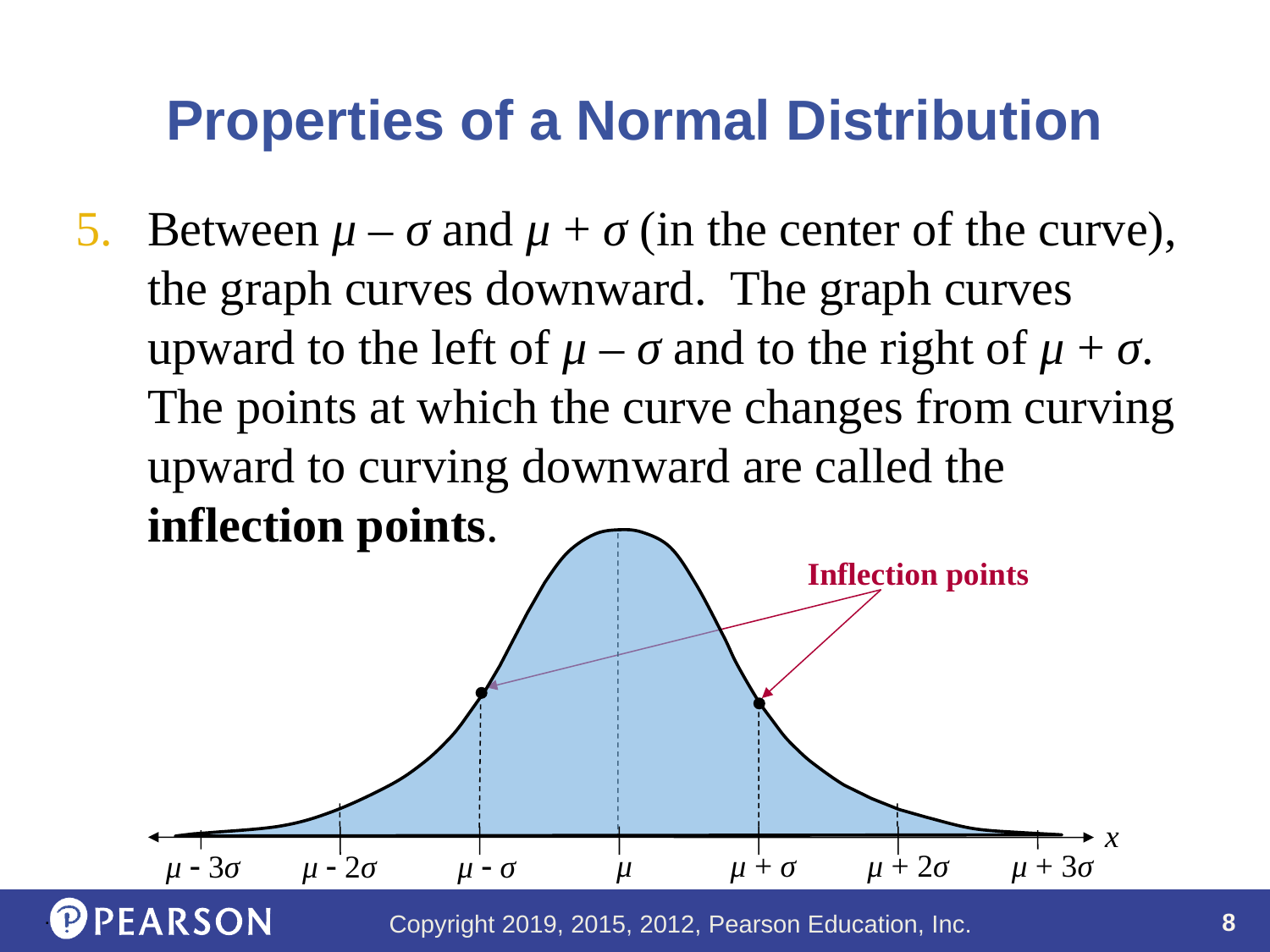

# Properties of a Normal Distribution
Between μ – σ and μ + σ (in the center of the curve), the graph curves downward.  The graph curves upward to the left of μ – σ and to the right of μ + σ.  The points at which the curve changes from curving upward to curving downward are called the inflection points.

x

μ
μ + σ
μ + 2σ
μ + 3σ
μ − 3σ
μ − 2σ
μ − σ
Inflection points

.